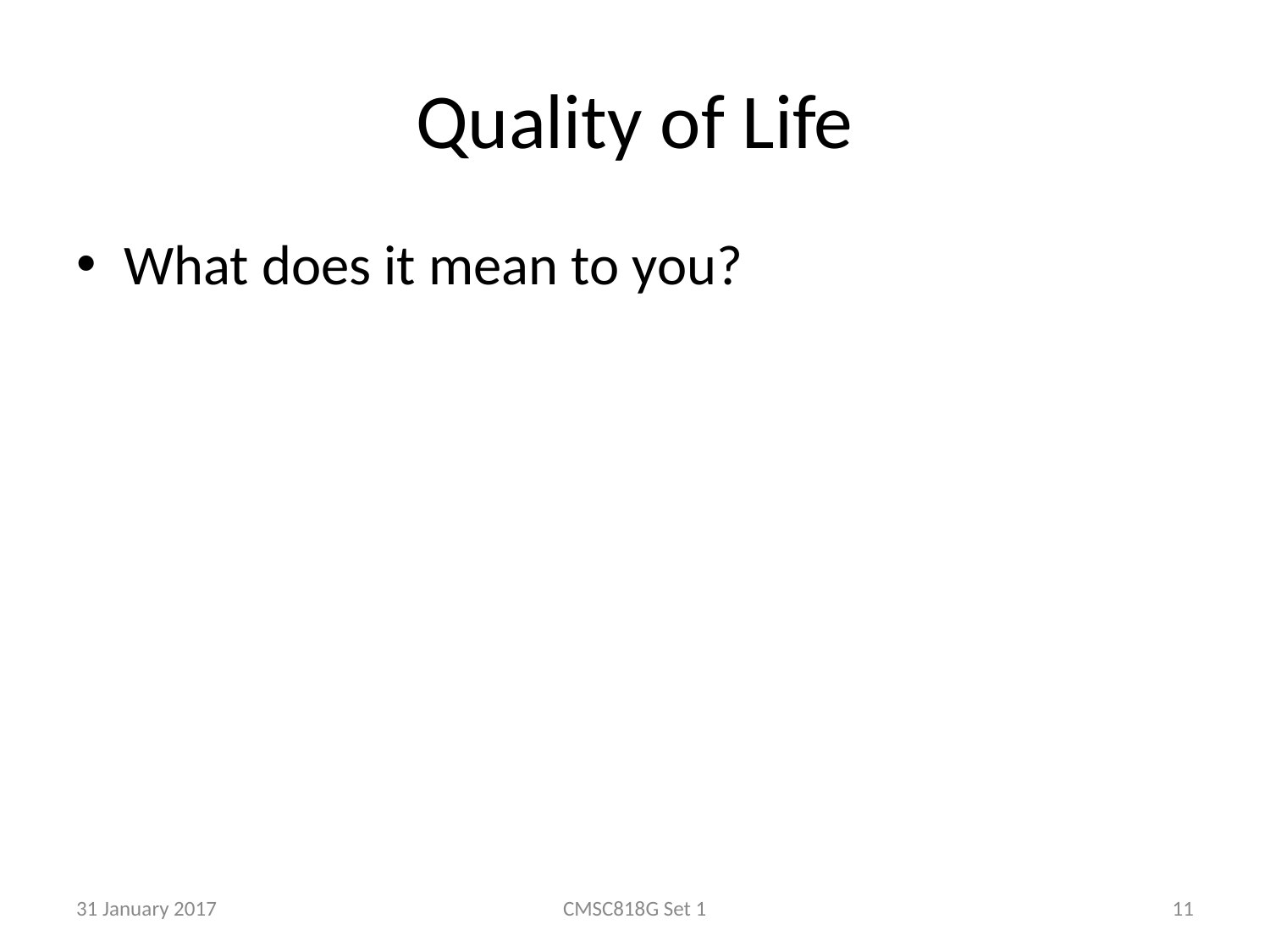

# Quality of Life
What does it mean to you?
31 January 2017
CMSC818G Set 1
11